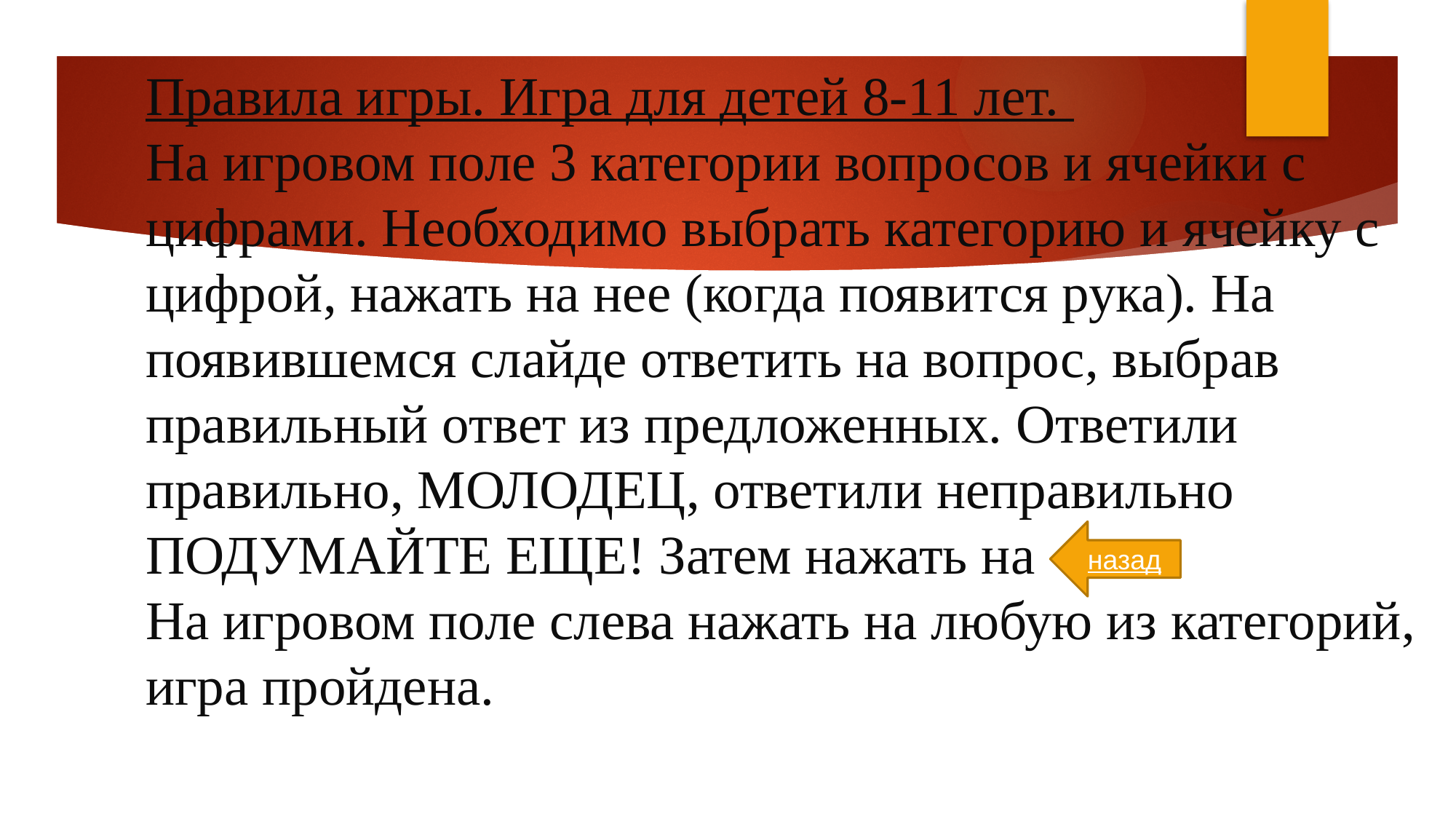

# Правила игры. Игра для детей 8-11 лет. На игровом поле 3 категории вопросов и ячейки с цифрами. Необходимо выбрать категорию и ячейку с цифрой, нажать на нее (когда появится рука). На появившемся слайде ответить на вопрос, выбрав правильный ответ из предложенных. Ответили правильно, МОЛОДЕЦ, ответили неправильно ПОДУМАЙТЕ ЕЩЕ! Затем нажать на На игровом поле слева нажать на любую из категорий, игра пройдена.
назад